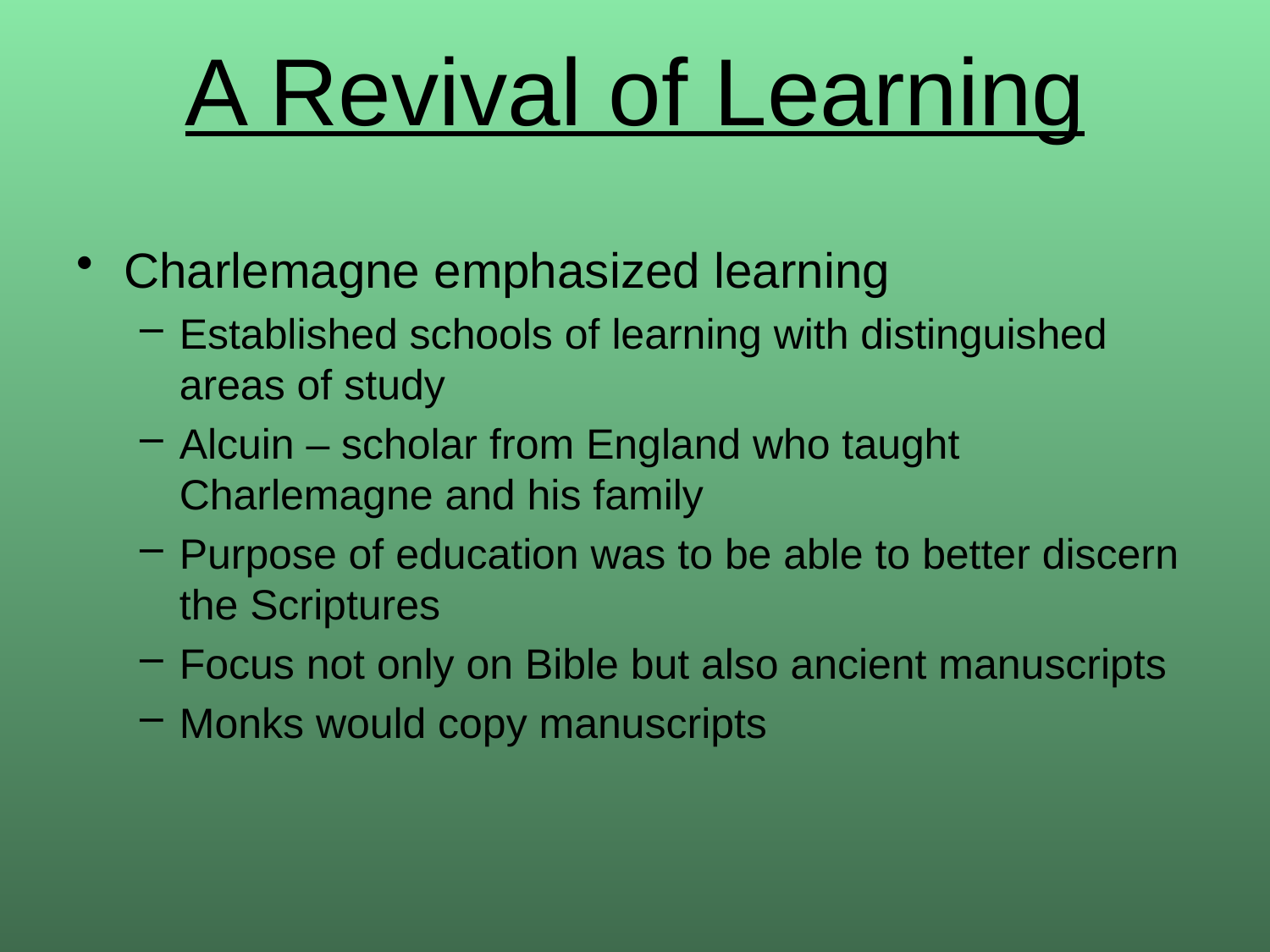

# A Revival of Learning
Charlemagne emphasized learning
Established schools of learning with distinguished areas of study
Alcuin – scholar from England who taught Charlemagne and his family
Purpose of education was to be able to better discern the Scriptures
Focus not only on Bible but also ancient manuscripts
Monks would copy manuscripts